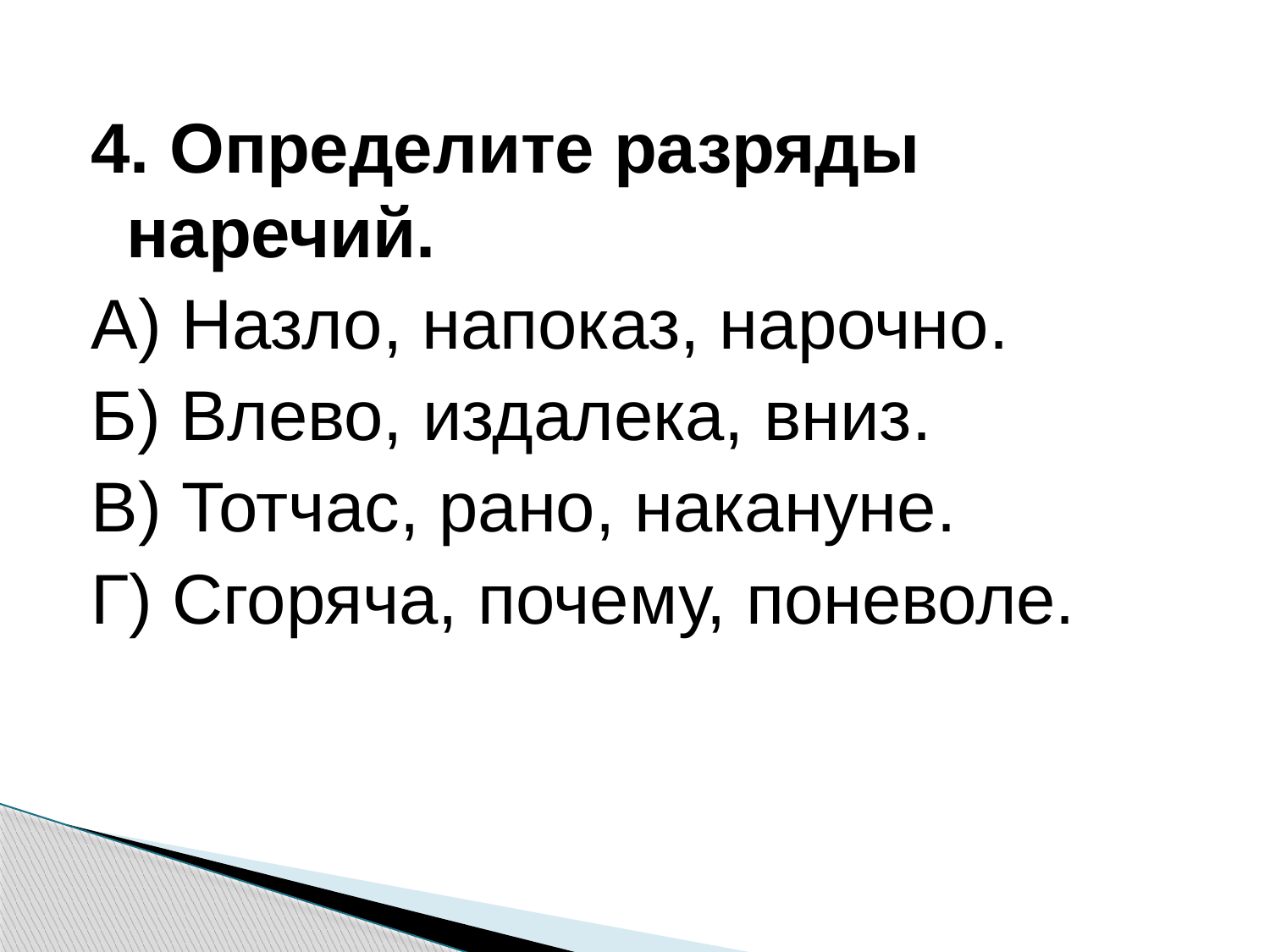

4. Определите разряды наречий.
А) Назло, напоказ, нарочно.
Б) Влево, издалека, вниз.
В) Тотчас, рано, накануне.
Г) Сгоряча, почему, поневоле.